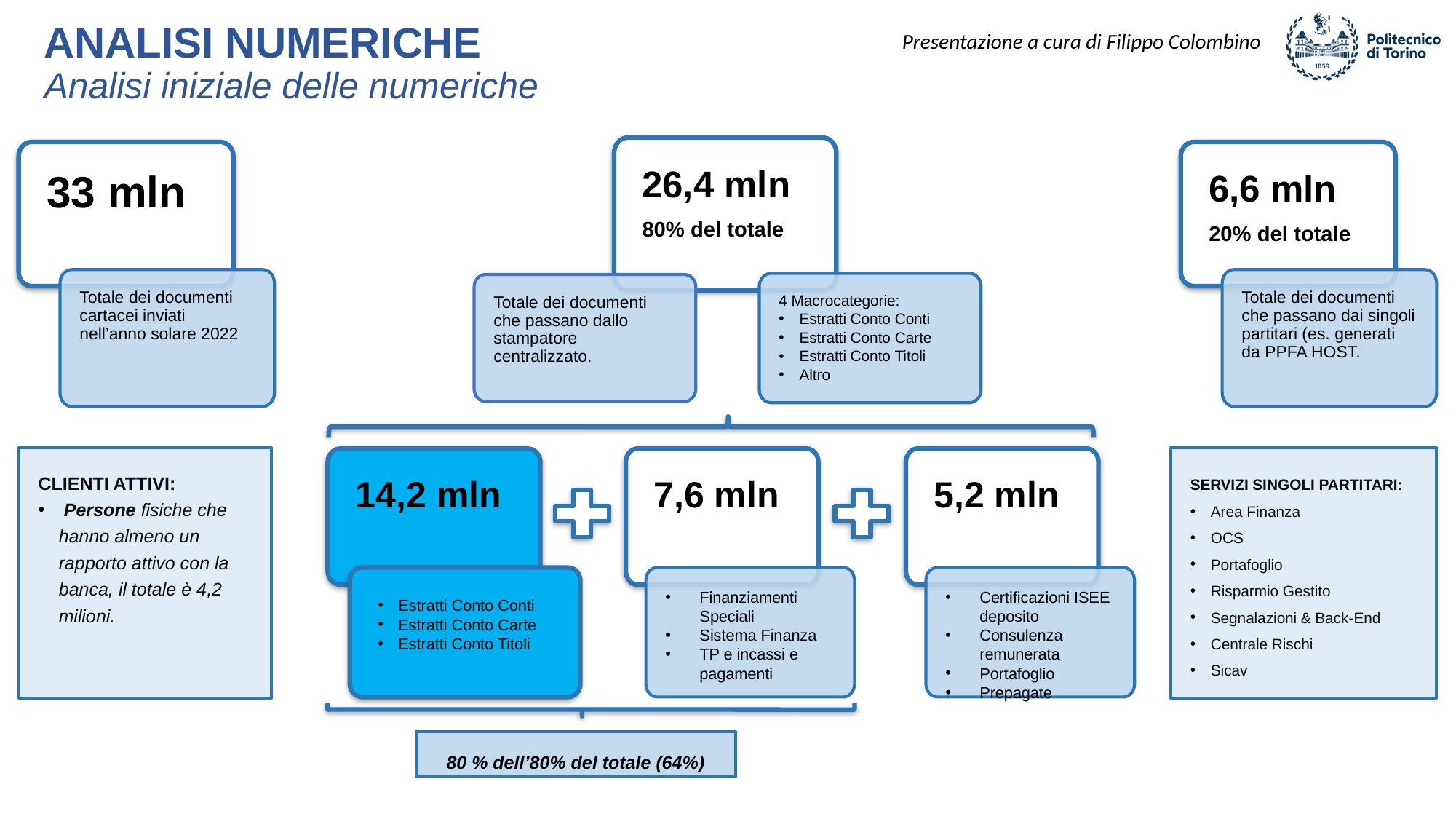

ANALISI NUMERICHE
Analisi iniziale delle numeriche

26,4 mln
80% del totale
33 mln
6,6 mln
20% del totale

Totale dei documenti cartacei inviati nell’anno solare 2022
Totale dei documenti che passano dai singoli partitari (es. generati da PPFA HOST.
4 Macrocategorie:
Estratti Conto Conti
Estratti Conto Carte
Estratti Conto Titoli
Altro

Totale dei documenti che passano dallo stampatore centralizzato.

CLIENTI ATTIVI:
 Persone fisiche che hanno almeno un rapporto attivo con la banca, il totale è 4,2 milioni.
SERVIZI SINGOLI PARTITARI:
Area Finanza
OCS
Portafoglio
Risparmio Gestito
Segnalazioni & Back-End
Centrale Rischi
Sicav
14,2 mln

Estratti Conto Conti
Estratti Conto Carte
Estratti Conto Titoli
7,6 mln
Finanziamenti Speciali
Sistema Finanza
TP e incassi e pagamenti
5,2 mln
Certificazioni ISEE deposito
Consulenza remunerata
Portafoglio
Prepagate

80 % dell’80% del totale (64%)